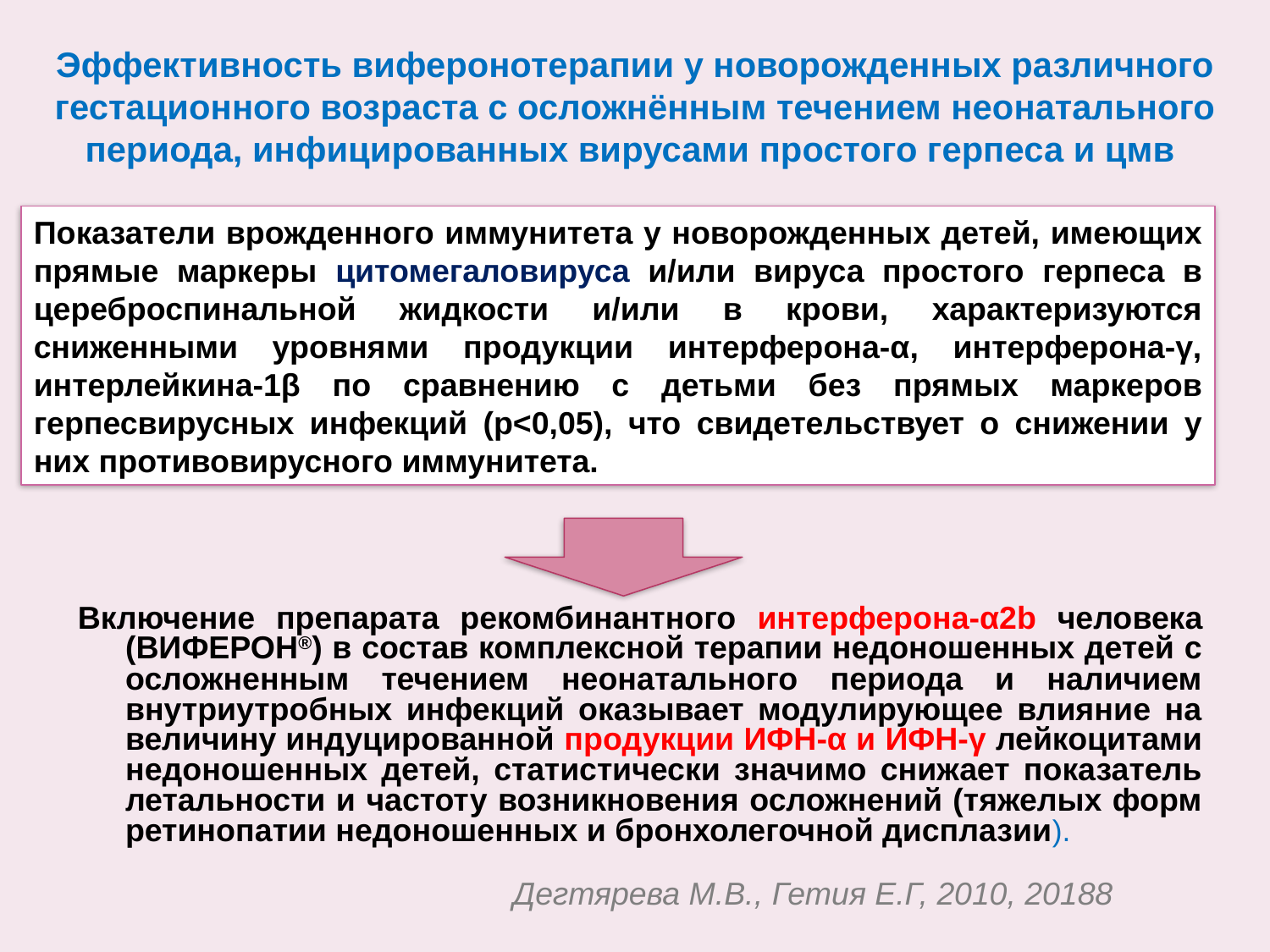

# Эффективность виферонотерапии у новорожденных различного гестационного возраста с осложнённым течением неонатального периода, инфицированных вирусами простого герпеса и цмв
Показатели врожденного иммунитета у новорожденных детей, имеющих прямые маркеры цитомегаловируса и/или вируса простого герпеса в цереброспинальной жидкости и/или в крови, характеризуются сниженными уровнями продукции интерферона-α, интерферона-γ, интерлейкина-1β по сравнению с детьми без прямых маркеров герпесвирусных инфекций (р<0,05), что свидетельствует о снижении у них противовирусного иммунитета.

Включение препарата рекомбинантного интерферона-α2b человека (ВИФЕРОН®) в состав комплексной терапии недоношенных детей с осложненным течением неонатального периода и наличием внутриутробных инфекций оказывает модулирующее влияние на величину индуцированной продукции ИФН-α и ИФН-γ лейкоцитами недоношенных детей, статистически значимо снижает показатель летальности и частоту возникновения осложнений (тяжелых форм ретинопатии недоношенных и бронхолегочной дисплазии).
Дегтярева М.В., Гетия Е.Г, 2010, 20188